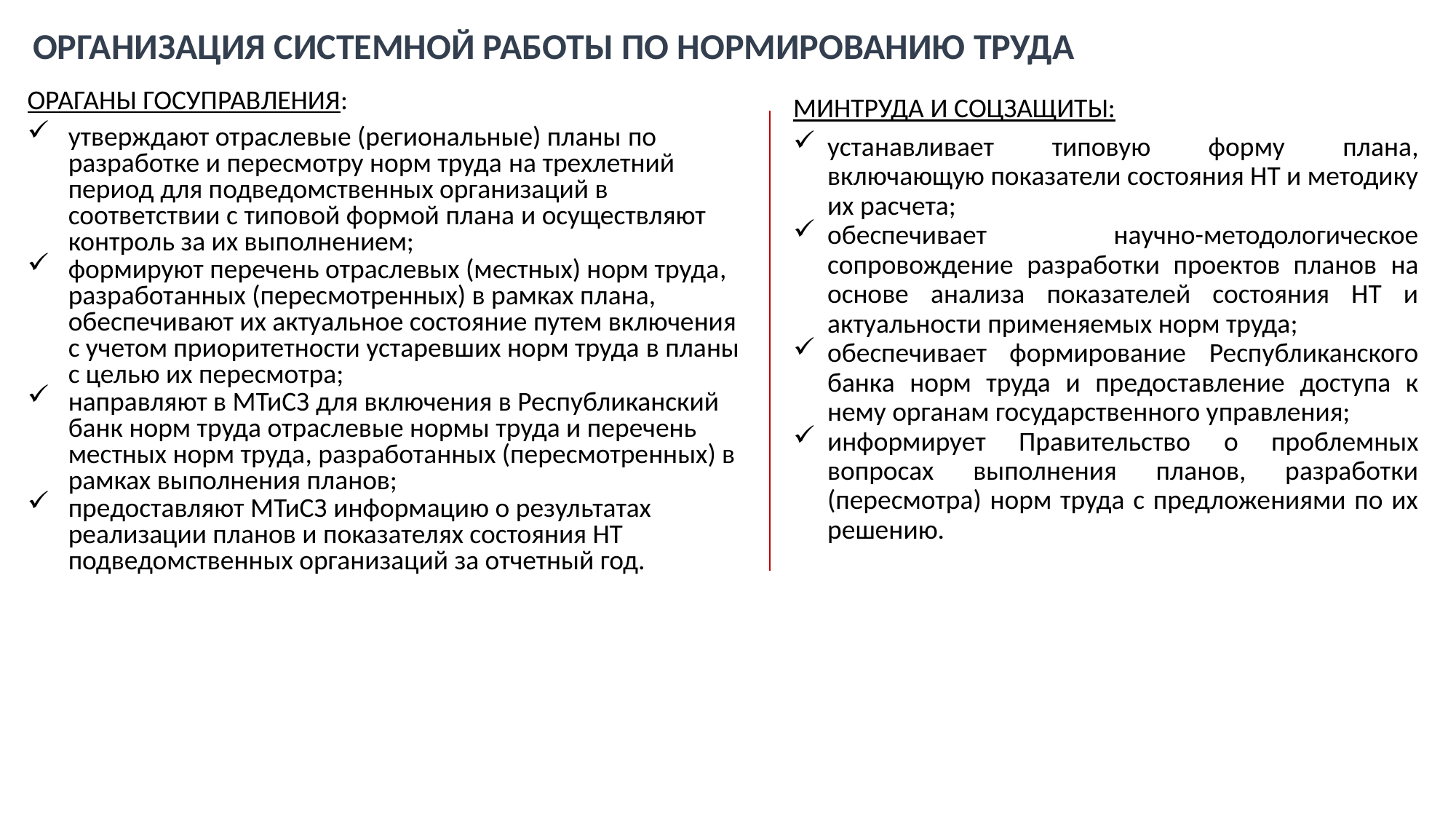

организация системной работы по нормированию труда
ОРАГАНЫ ГОСУПРАВЛЕНИЯ:
утверждают отраслевые (региональные) планы по разработке и пересмотру норм труда на трехлетний период для подведомственных организаций в соответствии с типовой формой плана и осуществляют контроль за их выполнением;
формируют перечень отраслевых (местных) норм труда, разработанных (пересмотренных) в рамках плана, обеспечивают их актуальное состояние путем включения с учетом приоритетности устаревших норм труда в планы с целью их пересмотра;
направляют в МТиСЗ для включения в Республиканский банк норм труда отраслевые нормы труда и перечень местных норм труда, разработанных (пересмотренных) в рамках выполнения планов;
предоставляют МТиСЗ информацию о результатах реализации планов и показателях состояния НТ подведомственных организаций за отчетный год.
МИНТРУДА И СОЦЗАЩИТЫ:
устанавливает типовую форму плана, включающую показатели состояния НТ и методику их расчета;
обеспечивает научно-методологическое сопровождение разработки проектов планов на основе анализа показателей состояния НТ и актуальности применяемых норм труда;
обеспечивает формирование Республиканского банка норм труда и предоставление доступа к нему органам государственного управления;
информирует Правительство о проблемных вопросах выполнения планов, разработки (пересмотра) норм труда с предложениями по их решению.